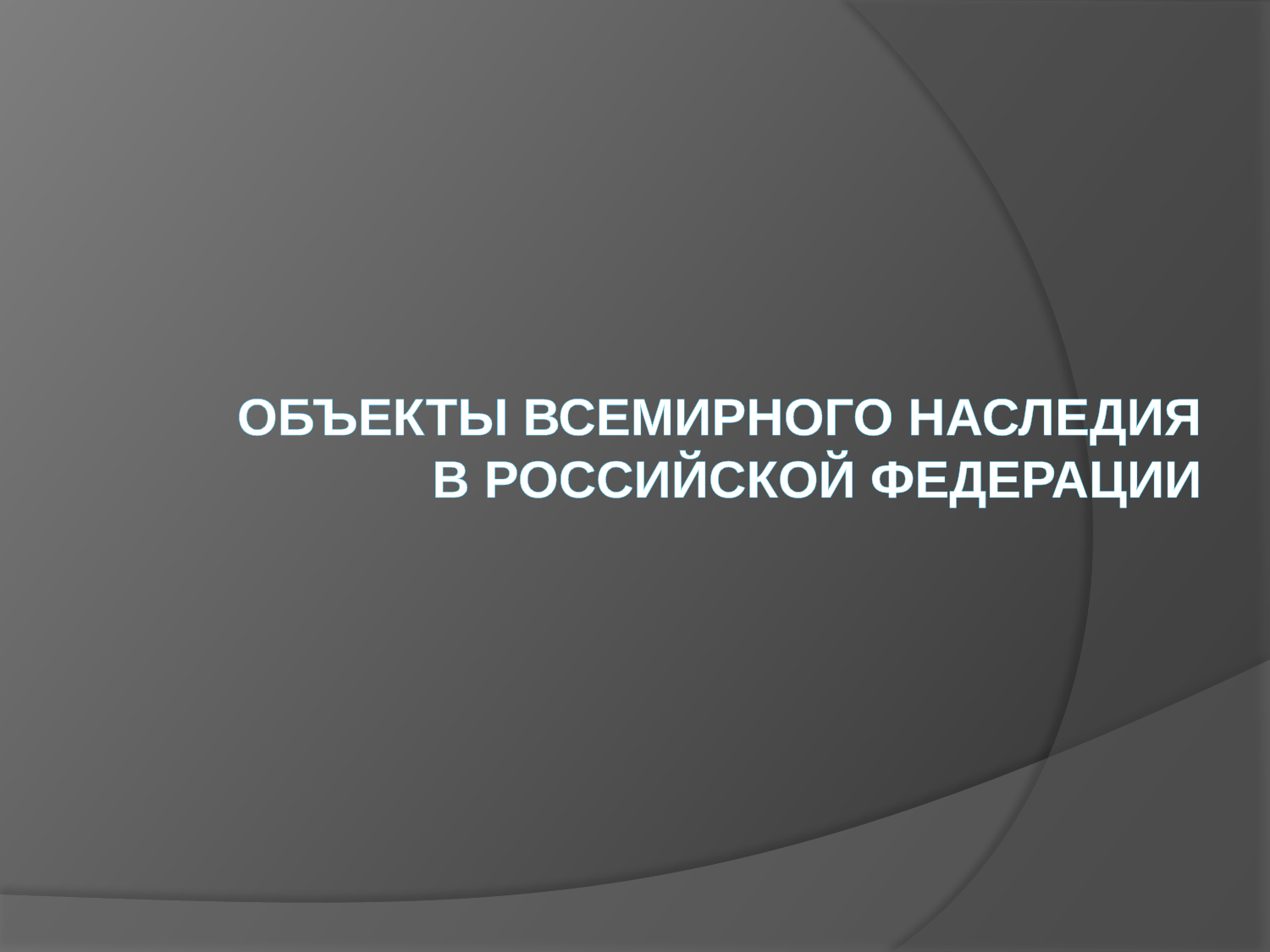

# Объекты всемирного наследия в Российской Федерации